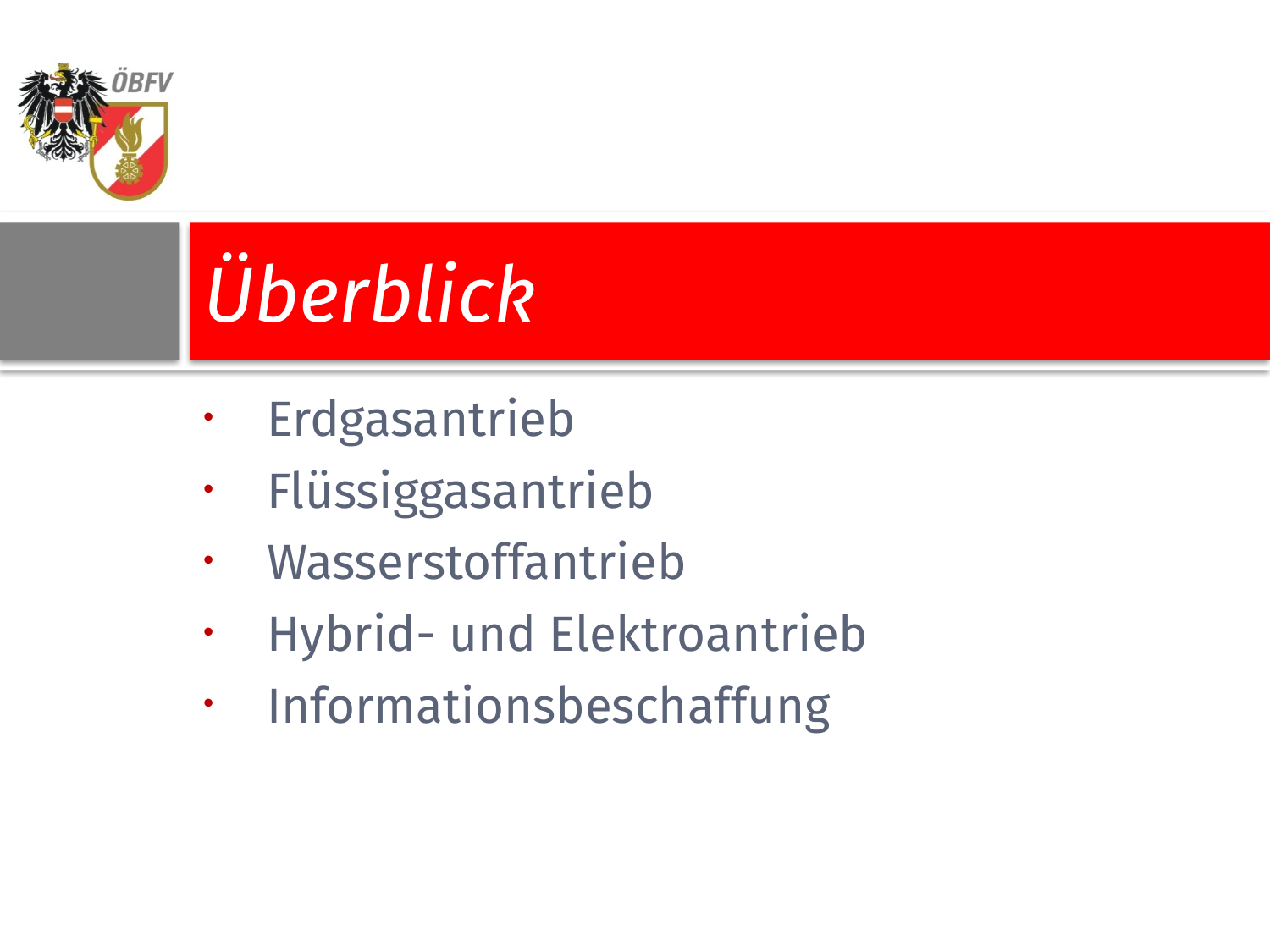

# Überblick
Erdgasantrieb
Flüssiggasantrieb
Wasserstoffantrieb
Hybrid- und Elektroantrieb
Informationsbeschaffung